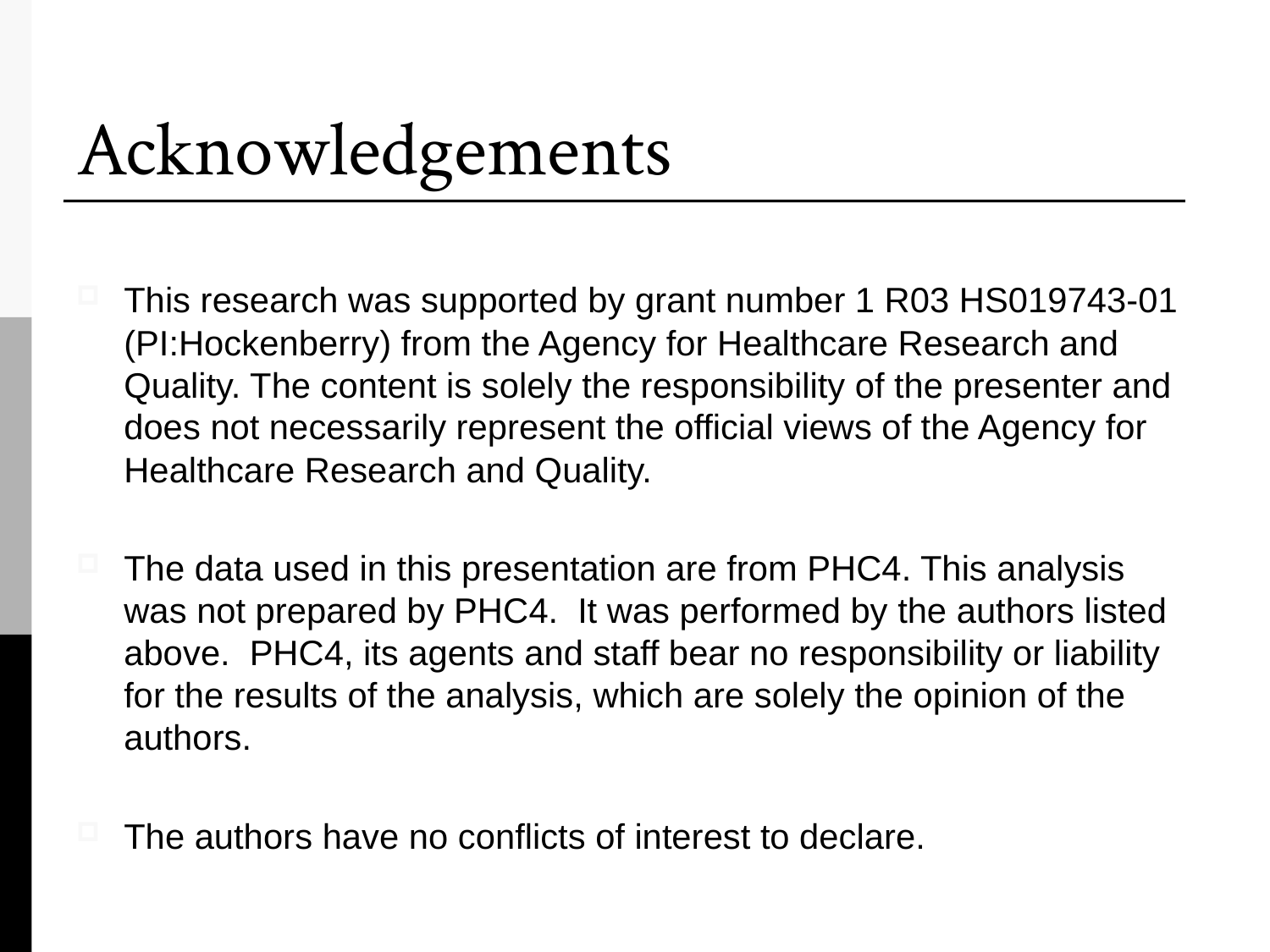

# Acknowledgements

This research was supported by grant number 1 R03 HS019743-01 (PI:Hockenberry) from the Agency for Healthcare Research and Quality. The content is solely the responsibility of the presenter and does not necessarily represent the official views of the Agency for Healthcare Research and Quality.

The data used in this presentation are from PHC4. This analysis was not prepared by PHC4.  It was performed by the authors listed above.  PHC4, its agents and staff bear no responsibility or liability for the results of the analysis, which are solely the opinion of the authors.

The authors have no conflicts of interest to declare.